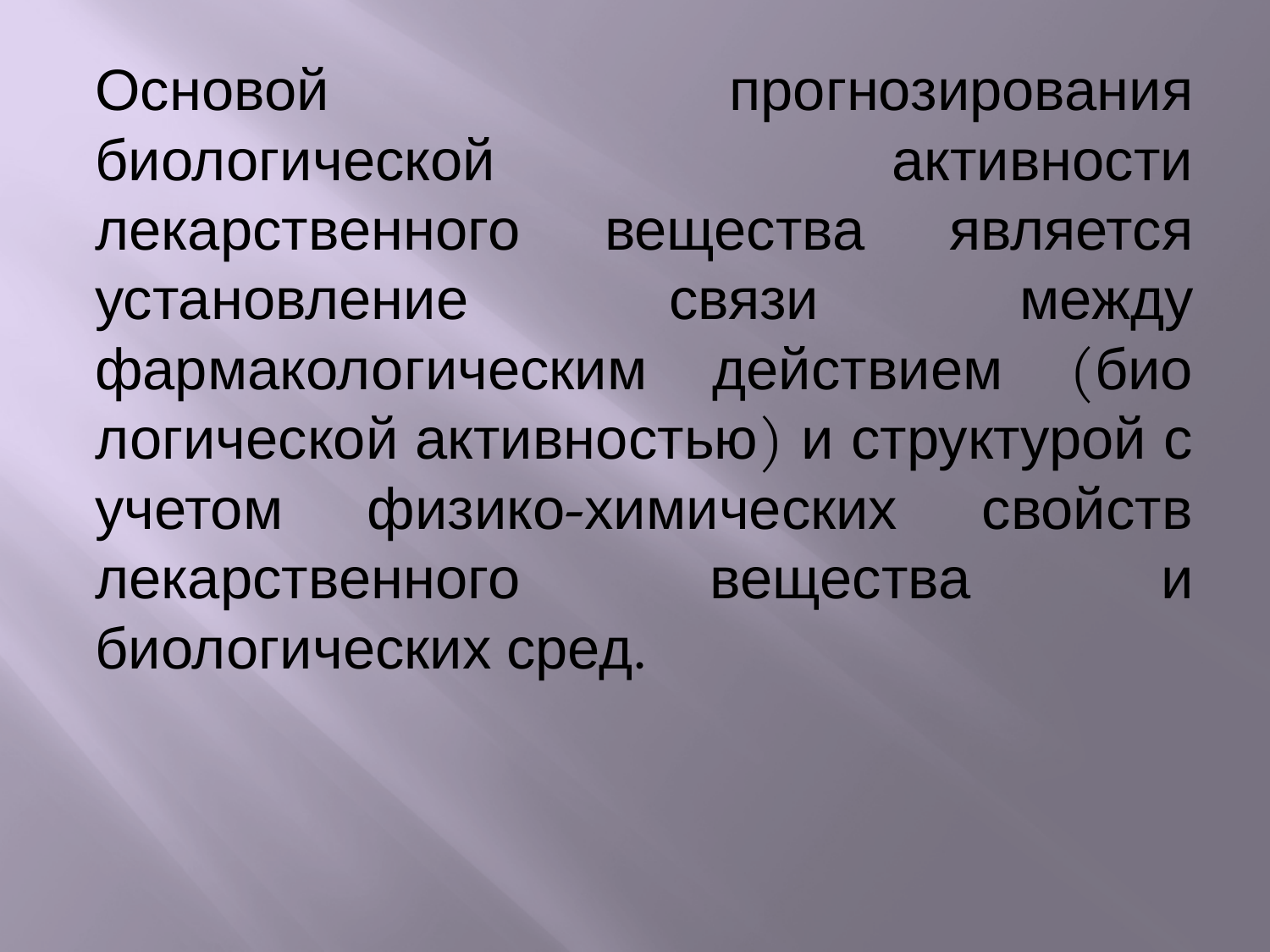

#
Основой прогнозирования биологической активности лекарственного ве­щества является установление связи между фармакологическим действием (био­логической активностью) и структурой с учетом физико-химических свойств лекарственного вещества и биологических сред.